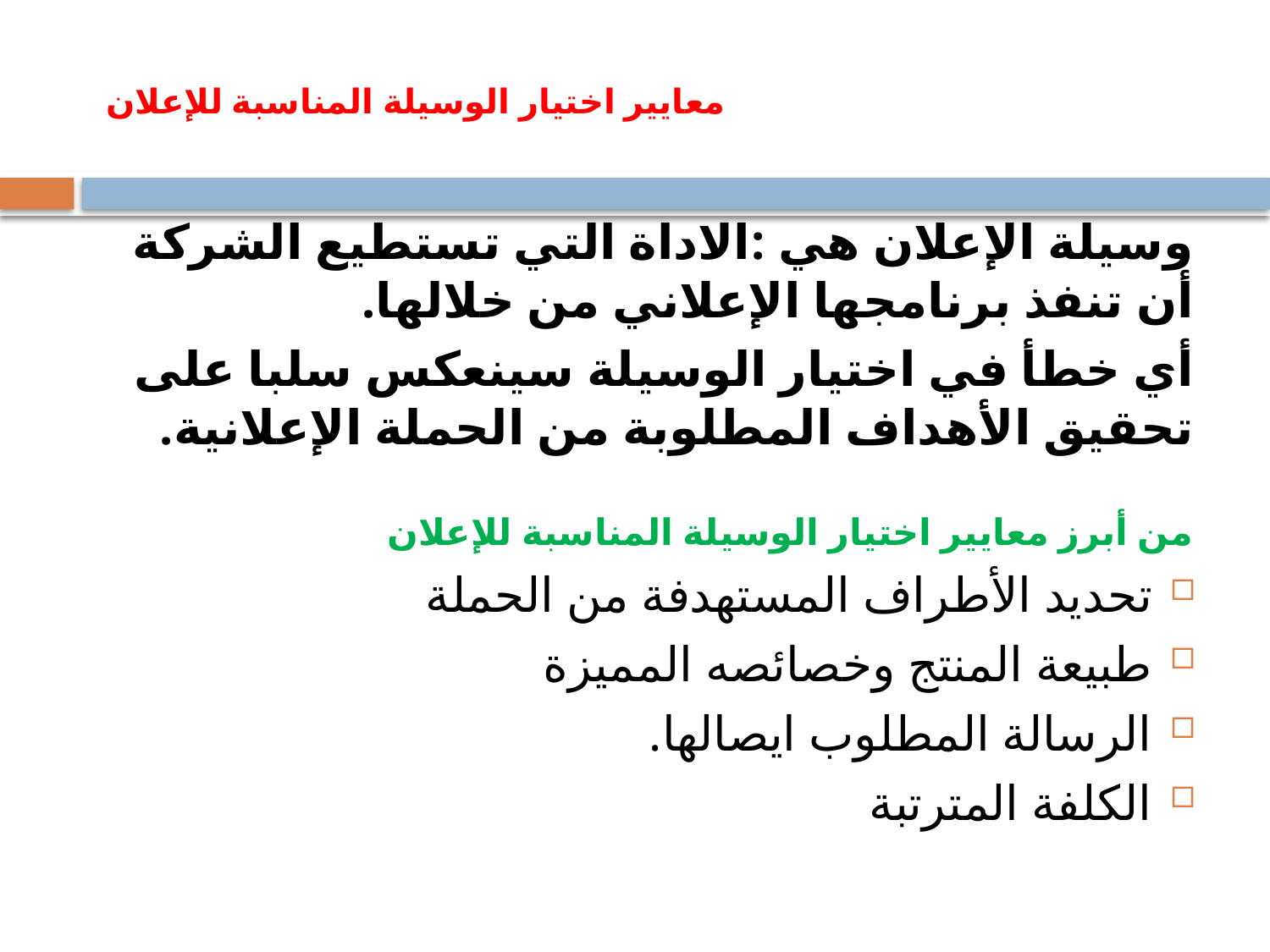

# معايير اختيار الوسيلة المناسبة للإعلان

وسيلة الإعلان هي :الاداة التي تستطيع الشركة أن تنفذ برنامجها الإعلاني من خلالها.
أي خطأ في اختيار الوسيلة سينعكس سلبا على تحقيق الأهداف المطلوبة من الحملة الإعلانية.
من أبرز معايير اختيار الوسيلة المناسبة للإعلان
تحديد الأطراف المستهدفة من الحملة
طبيعة المنتج وخصائصه المميزة
الرسالة المطلوب ايصالها.
الكلفة المترتبة